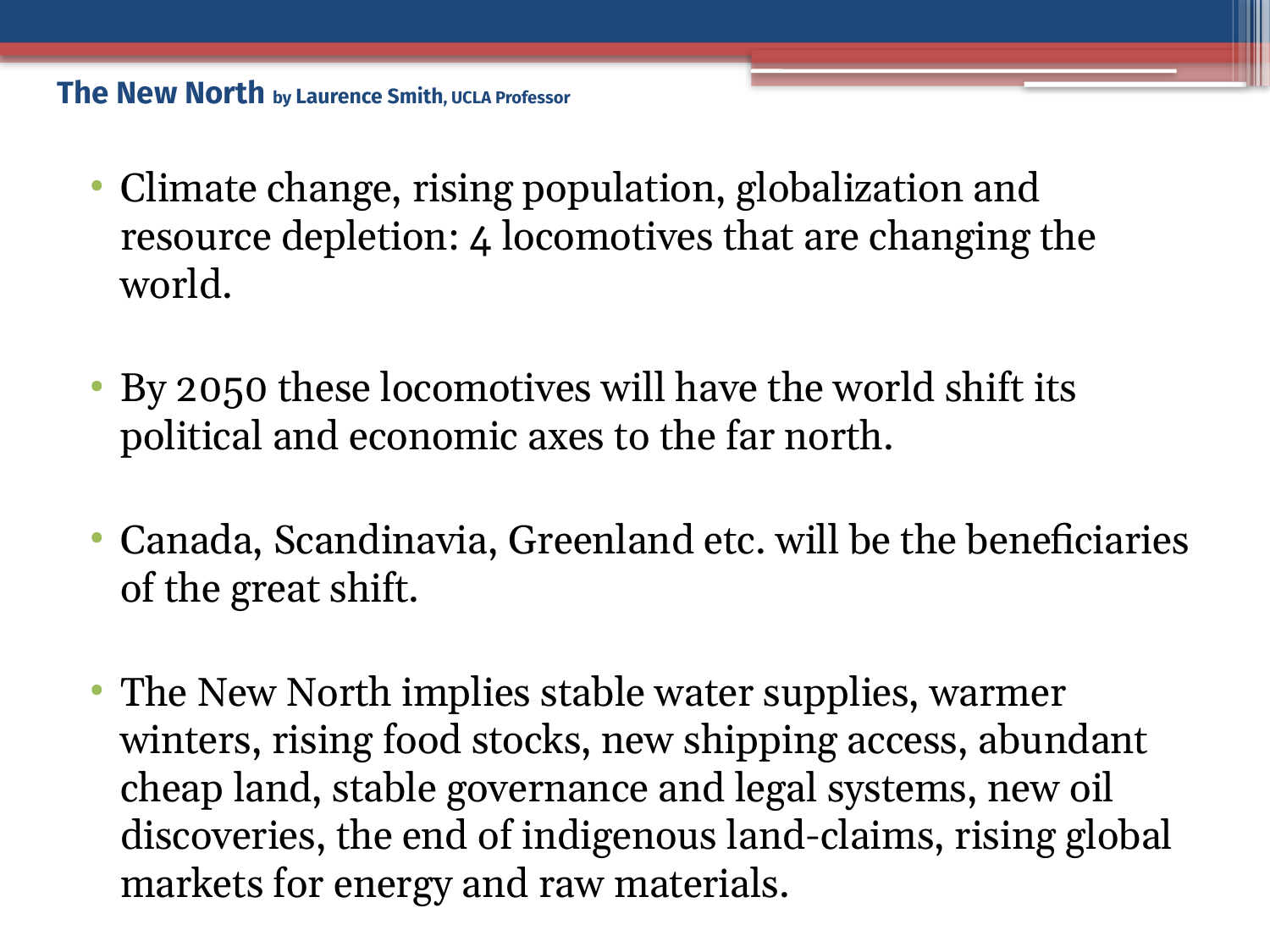

# The New North by Laurence Smith, UCLA Professor
Climate change, rising population, globalization and resource depletion: 4 locomotives that are changing the world.

By 2050 these locomotives will have the world shift its political and economic axes to the far north.

Canada, Scandinavia, Greenland etc. will be the beneficiaries of the great shift.

The New North implies stable water supplies, warmer winters, rising food stocks, new shipping access, abundant cheap land, stable governance and legal systems, new oil discoveries, the end of indigenous land-claims, rising global markets for energy and raw materials.